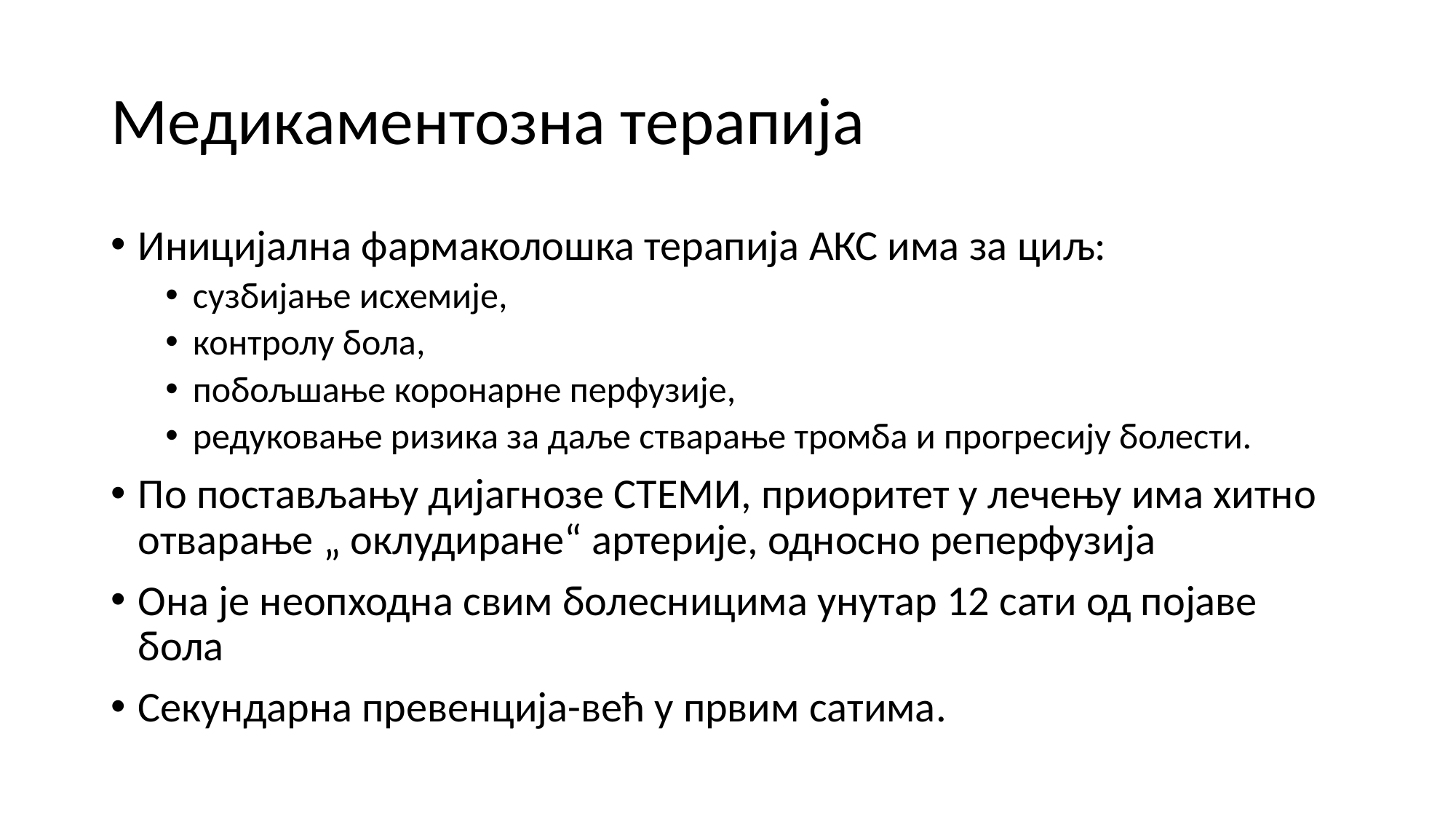

# Медикаментозна терапија
Иницијална фармаколошка терапија АКС има за циљ:
сузбијање исхемије,
контролу бола,
побољшање коронарне перфузије,
редуковање ризика за даље стварање тромба и прогресију болести.
По постављању дијагнозе СТЕМИ, приоритет у лечењу има хитно отварање „ оклудиране“ артерије, односно реперфузија
Она је неопходна свим болесницима унутар 12 сати од појаве бола
Секундарна превенција-већ у првим сатима.